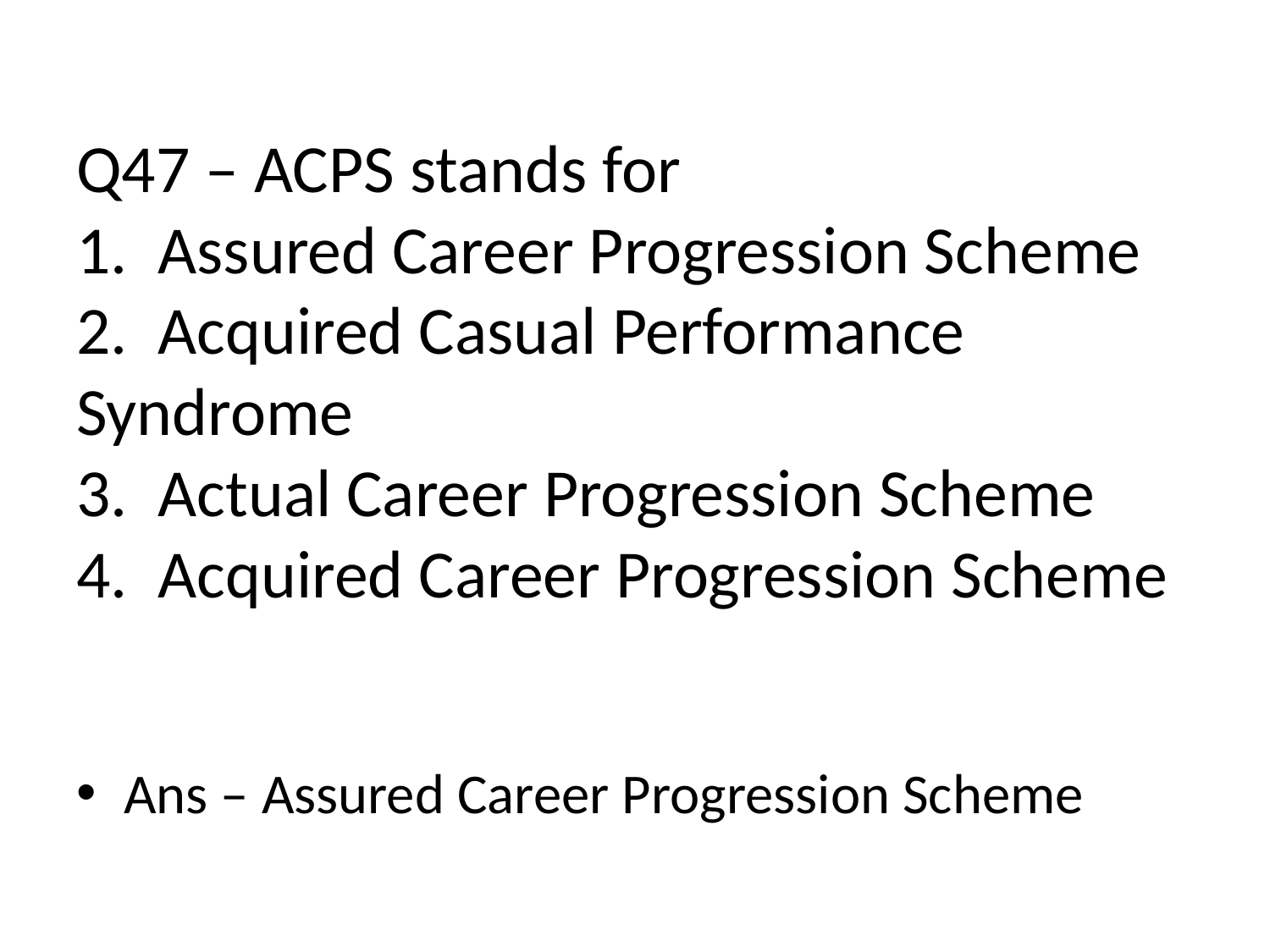

# Q47 – ACPS stands for 1.  Assured Career Progression Scheme 2.  Acquired Casual Performance Syndrome 3.  Actual Career Progression Scheme 4.  Acquired Career Progression Scheme
Ans – Assured Career Progression Scheme